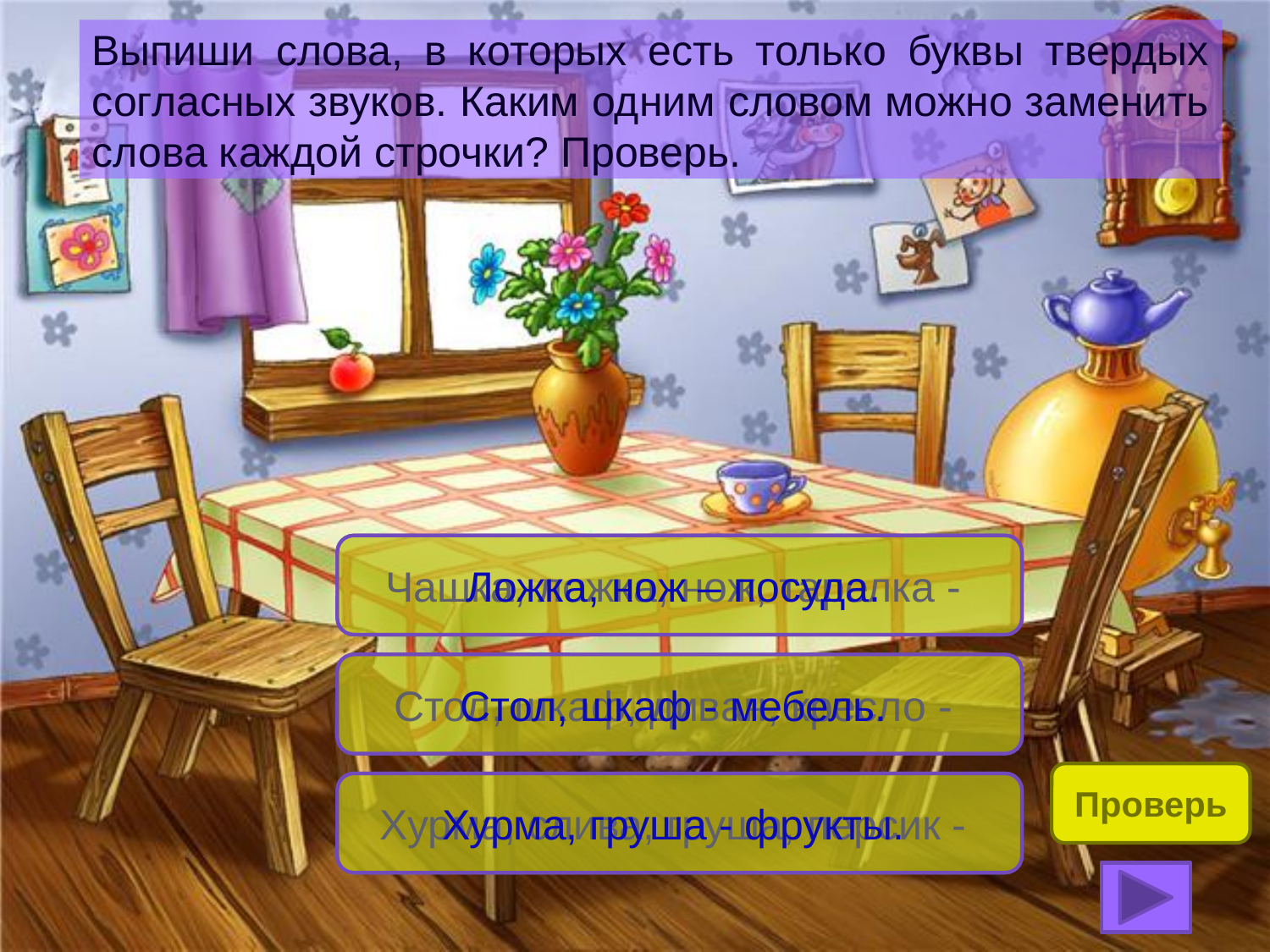

# Выпиши слова, в которых есть только буквы твердых согласных звуков. Каким одним словом можно заменить слова каждой строчки? Проверь.
Чашка, ложка, нож, тарелка -
Ложка, нож – посуда.
Стол, шкаф, диван, кресло -
Стол, шкаф - мебель.
Проверь
Хурма, слива, груша, персик -
Хурма, груша - фрукты.